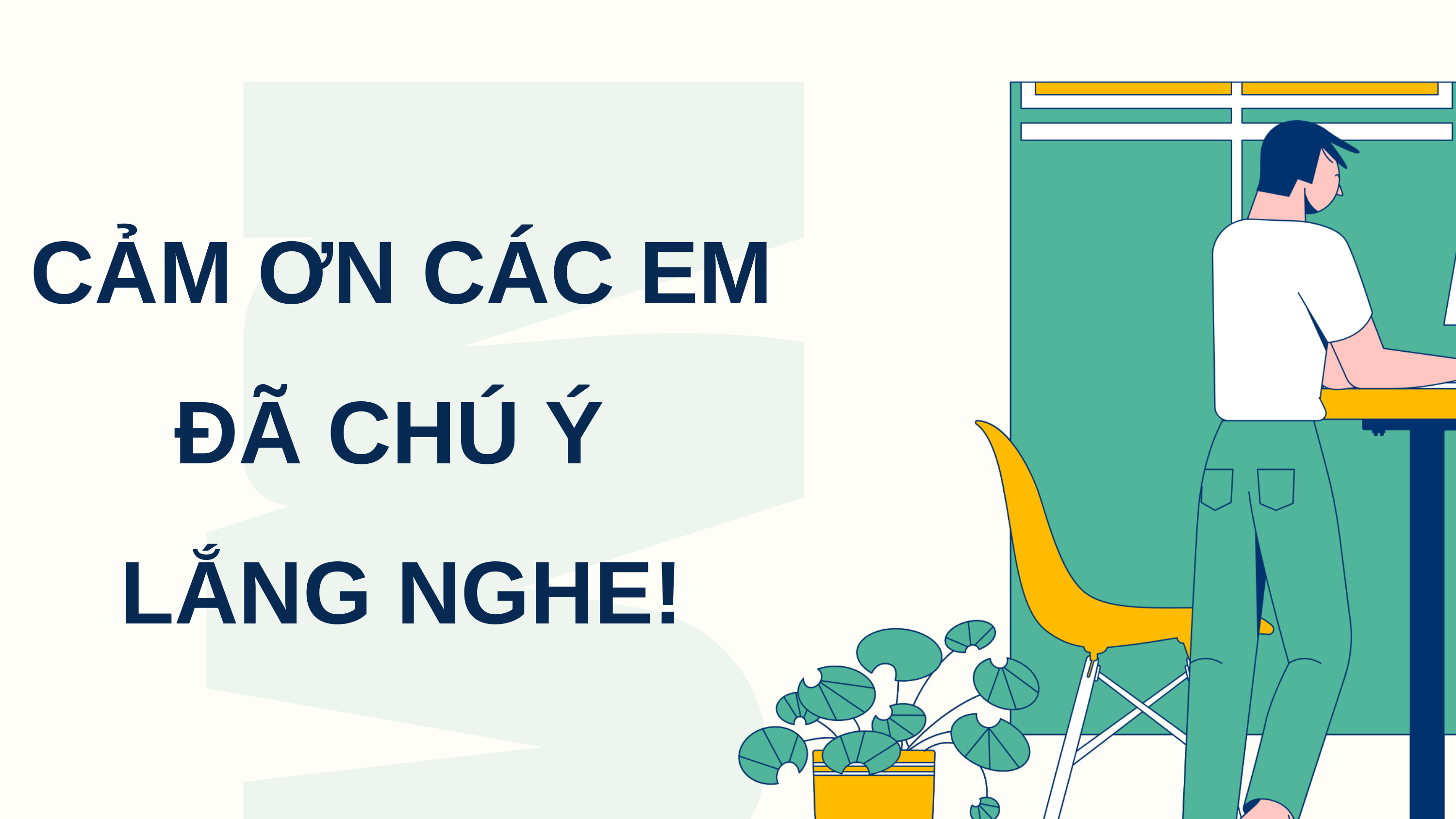

CẢM ƠN CÁC EM ĐÃ CHÚ Ý
LẮNG NGHE!